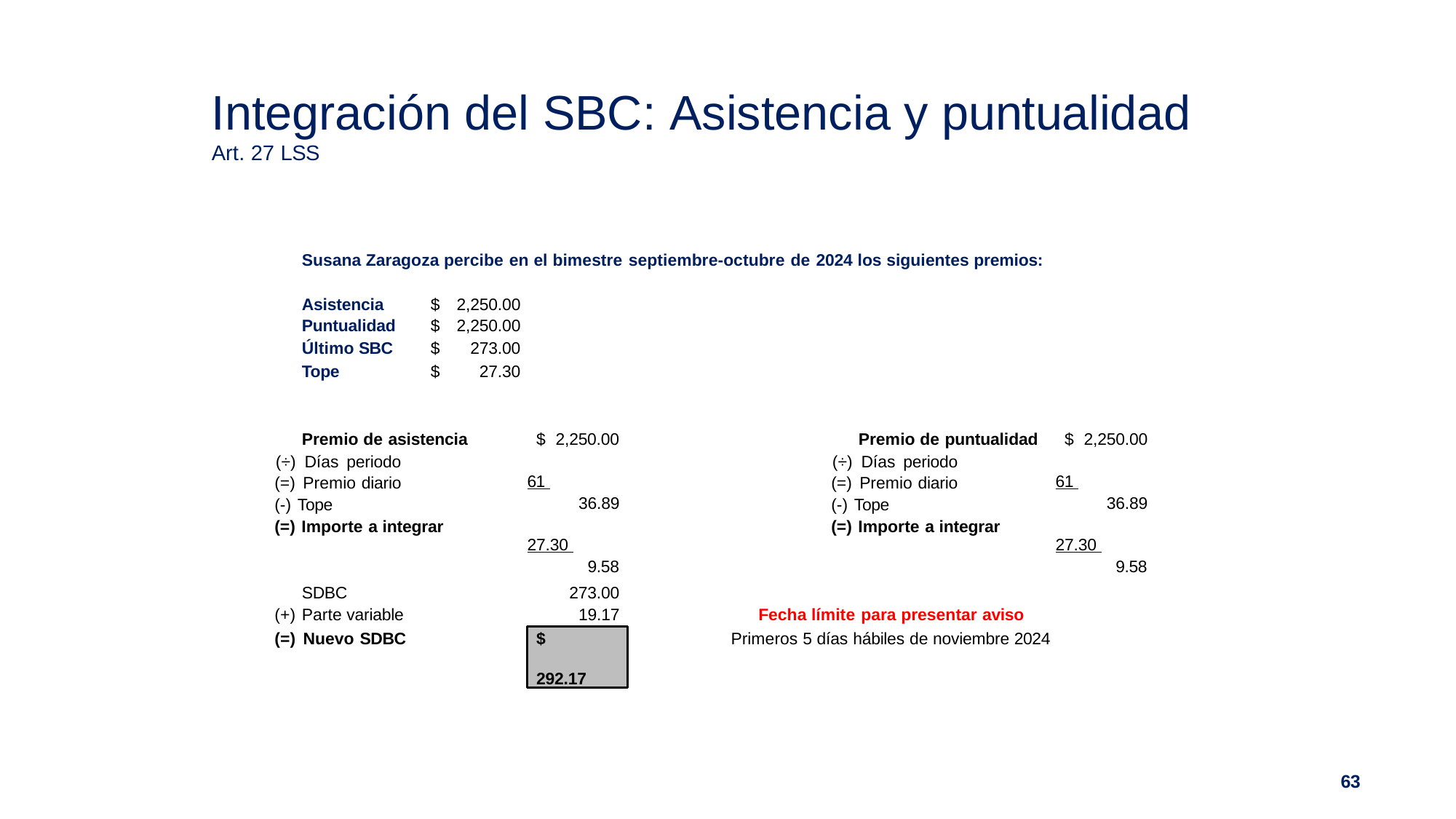

# Integración del SBC: Asistencia y puntualidad
Art. 27 LSS
Susana Zaragoza percibe en el bimestre septiembre-octubre de 2024 los siguientes premios:

| Asistencia | $ 2,250.00 |
| --- | --- |
| Puntualidad | $ 2,250.00 |
| Último SBC | $ 273.00 |
| Tope | $ 27.30 |
Premio de asistencia
(÷) Días periodo (=) Premio diario (-) Tope
(=) Importe a integrar
$ 2,250.00
	61
36.89
	27.30
9.58
Premio de puntualidad
(÷) Días periodo (=) Premio diario (-) Tope
(=) Importe a integrar
$ 2,250.00
	61
36.89
	27.30
9.58
SDBC
(+) Parte variable
273.00
19.17
Fecha límite para presentar aviso
Primeros 5 días hábiles de noviembre 2024
(=) Nuevo SDBC
$	292.17

63